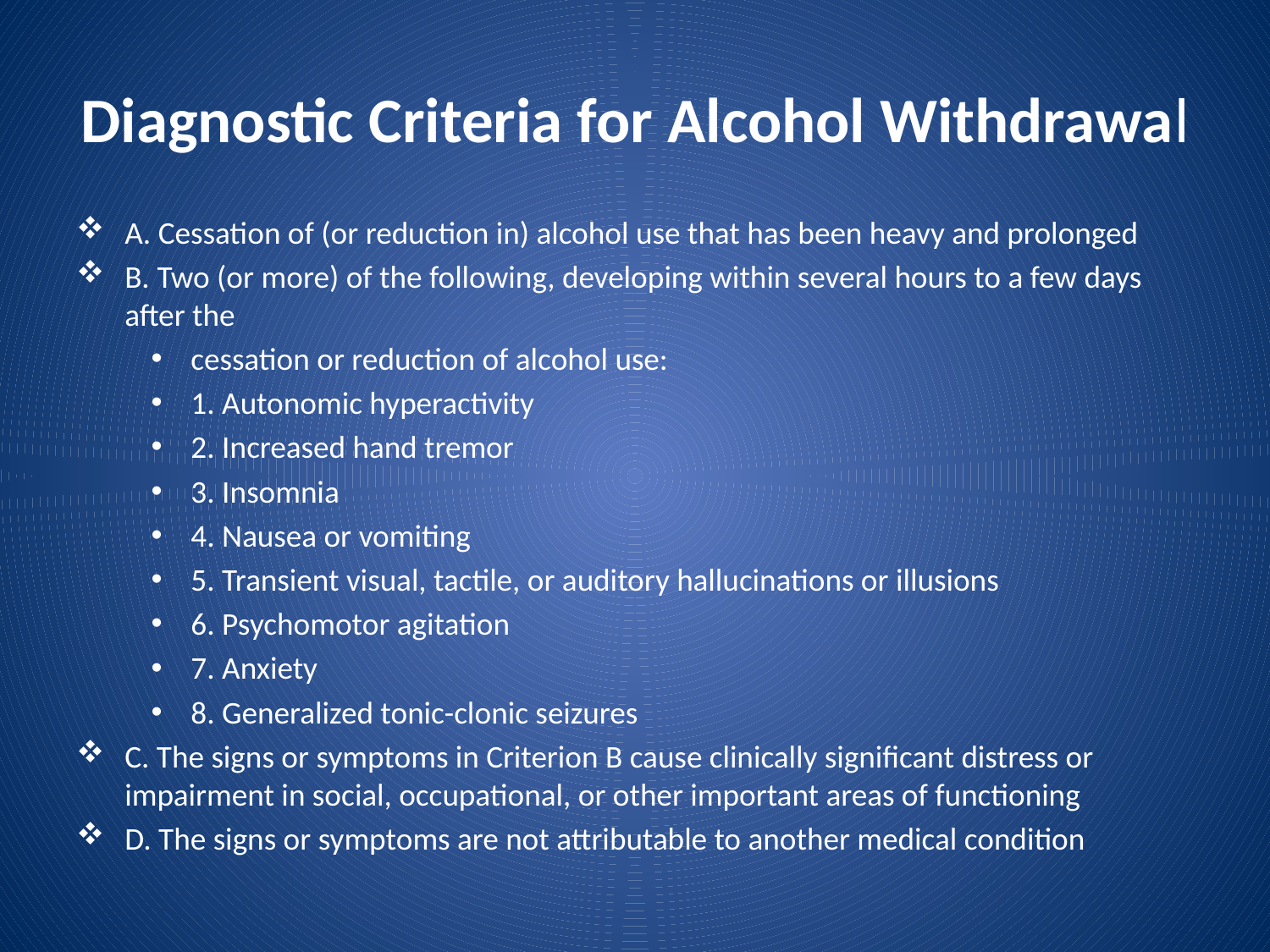

# Diagnostic Criteria for Alcohol Withdrawal
A. Cessation of (or reduction in) alcohol use that has been heavy and prolonged
B. Two (or more) of the following, developing within several hours to a few days after the
cessation or reduction of alcohol use:
1. Autonomic hyperactivity
2. Increased hand tremor
3. Insomnia
4. Nausea or vomiting
5. Transient visual, tactile, or auditory hallucinations or illusions
6. Psychomotor agitation
7. Anxiety
8. Generalized tonic-clonic seizures
C. The signs or symptoms in Criterion B cause clinically significant distress or impairment in social, occupational, or other important areas of functioning
D. The signs or symptoms are not attributable to another medical condition